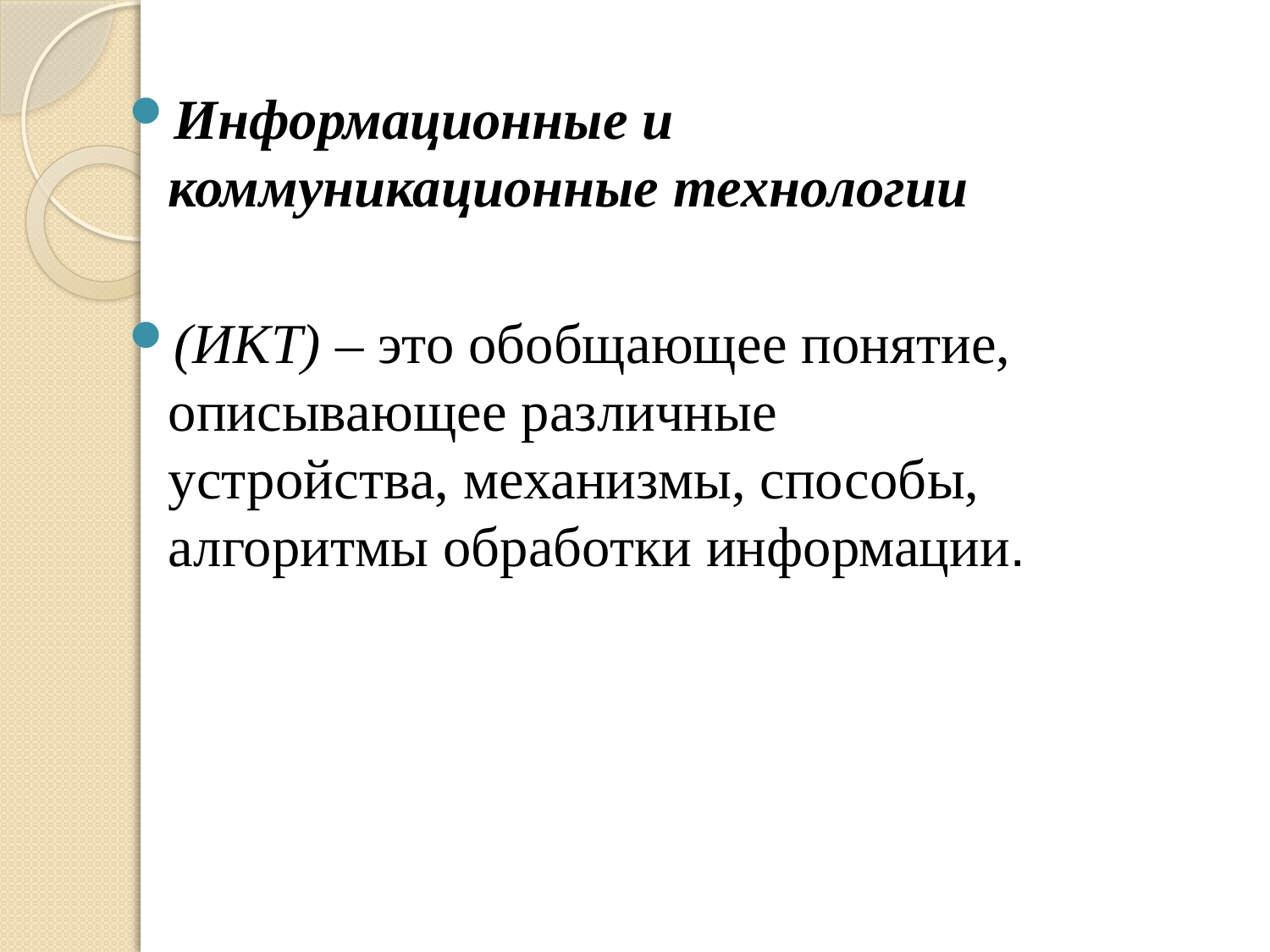

Информационные и коммуникационные технологии

(ИКТ) – это обобщающее понятие, описывающее различные устройства, механизмы, способы, алгоритмы обработки информации.